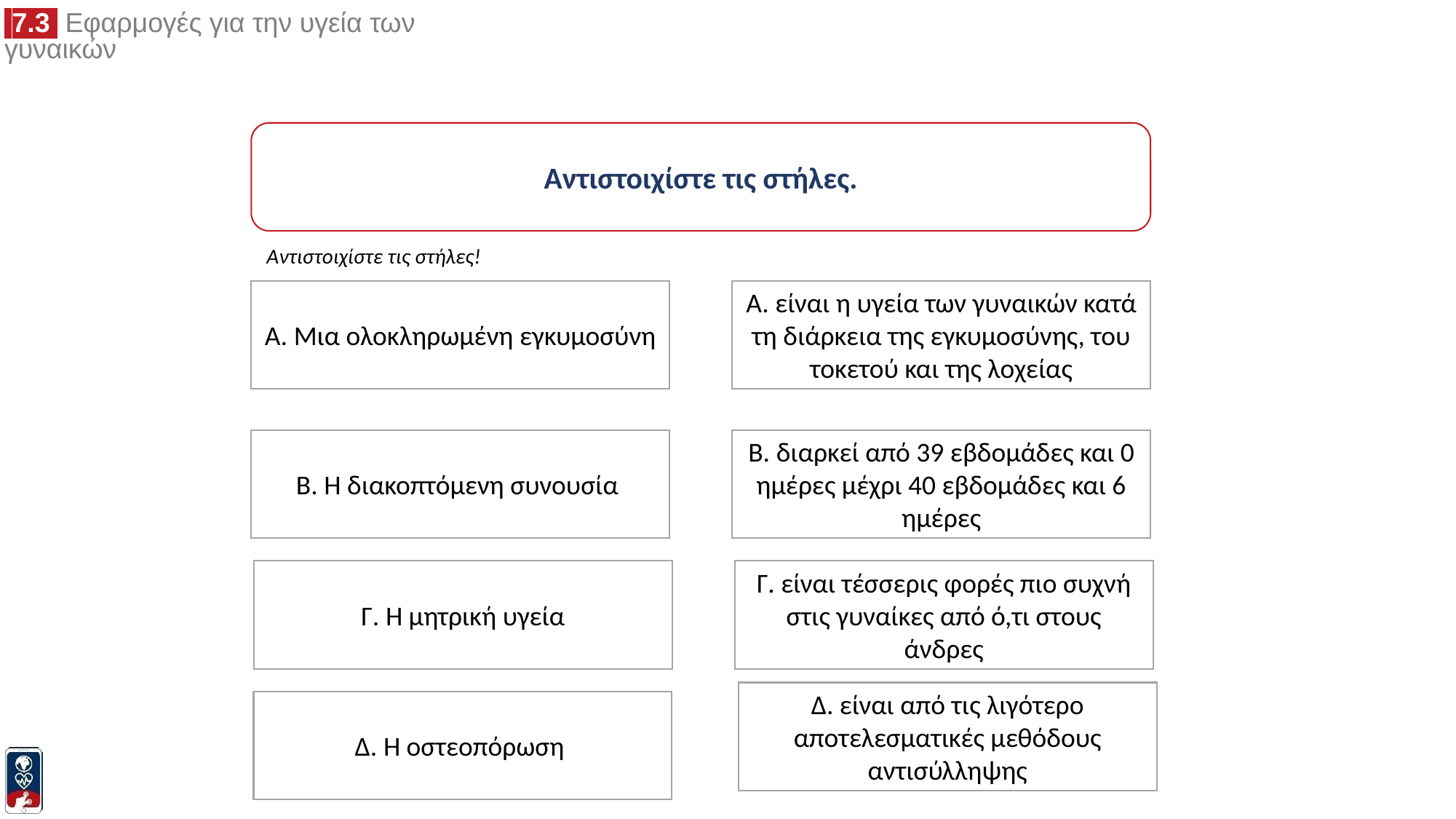

Αντιστοιχίστε τις στήλες.
Αντιστοιχίστε τις στήλες!
Α. είναι η υγεία των γυναικών κατά τη διάρκεια της εγκυμοσύνης, του τοκετού και της λοχείας
Α. Μια ολοκληρωμένη εγκυμοσύνη
Β. διαρκεί από 39 εβδομάδες και 0 ημέρες μέχρι 40 εβδομάδες και 6 ημέρες
Β. Η διακοπτόμενη συνουσία
Γ. είναι τέσσερις φορές πιο συχνή στις γυναίκες από ό,τι στους άνδρες
Γ. Η μητρική υγεία
Δ. είναι από τις λιγότερο αποτελεσματικές μεθόδους αντισύλληψης
Δ. Η οστεοπόρωση